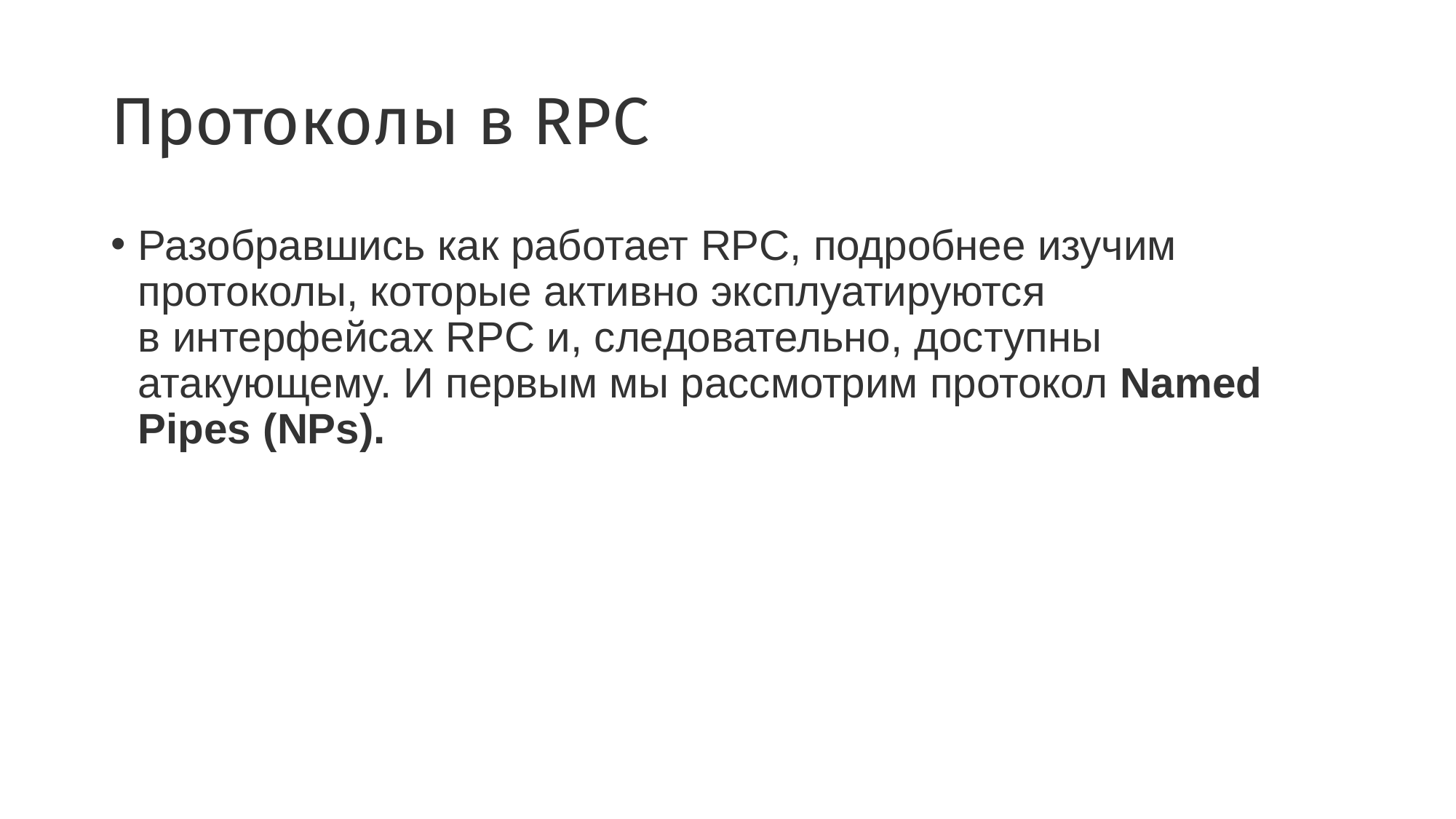

# Протоколы в RPC
Разобравшись как работает RPC, подробнее изучим протоколы, которые активно эксплуатируются в интерфейсах RPC и, следовательно, доступны атакующему. И первым мы рассмотрим протокол Named Pipes (NPs).